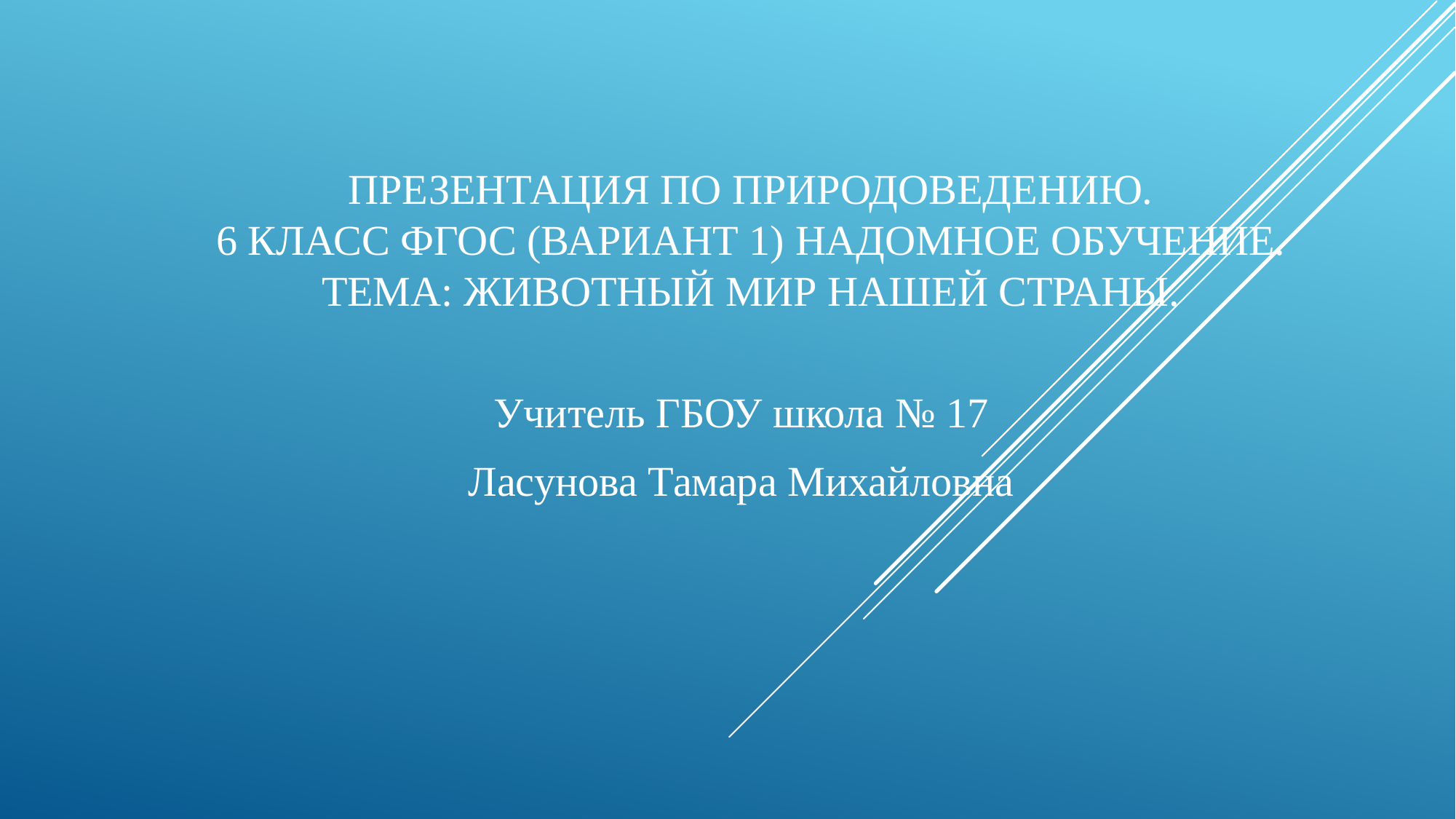

# Презентация по природоведению. 6 класс ФГОС (вариант 1) Надомное обучение. Тема: Животный мир нашей страны.
Учитель ГБОУ школа № 17
Ласунова Тамара Михайловна